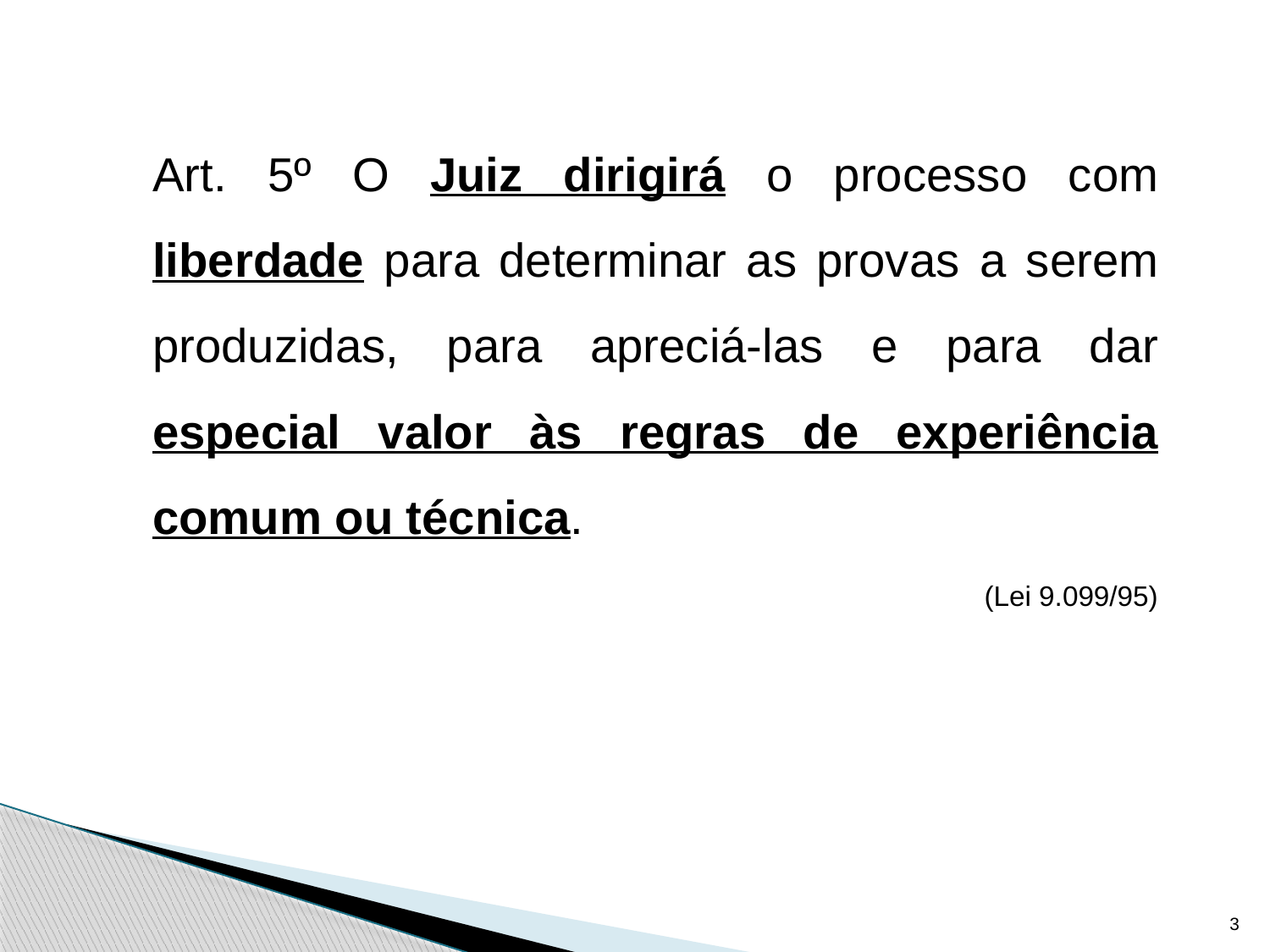

Art. 5º O Juiz dirigirá o processo com liberdade para determinar as provas a serem produzidas, para apreciá-las e para dar especial valor às regras de experiência comum ou técnica.
(Lei 9.099/95)
3